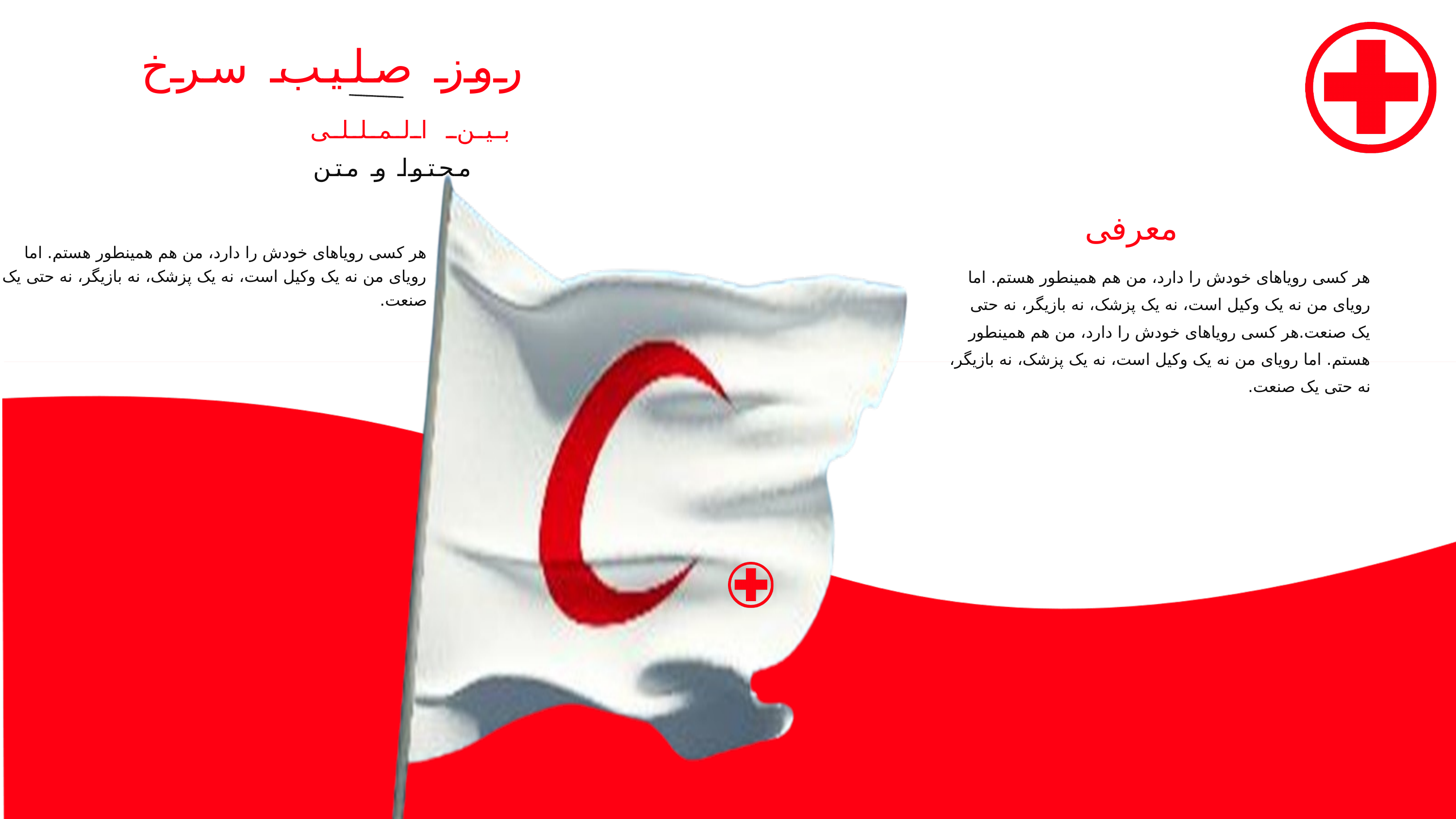

روز صلیب سرخ

بین المللی
محتوا و متن

معرفی
هر کسی رویاهای خودش را دارد، من هم همینطور هستم. اما رویای من نه یک وکیل است، نه یک پزشک، نه بازیگر، نه حتی یک صنعت.
هر کسی رویاهای خودش را دارد، من هم همینطور هستم. اما رویای من نه یک وکیل است، نه یک پزشک، نه بازیگر، نه حتی یک صنعت.هر کسی رویاهای خودش را دارد، من هم همینطور هستم. اما رویای من نه یک وکیل است، نه یک پزشک، نه بازیگر، نه حتی یک صنعت.